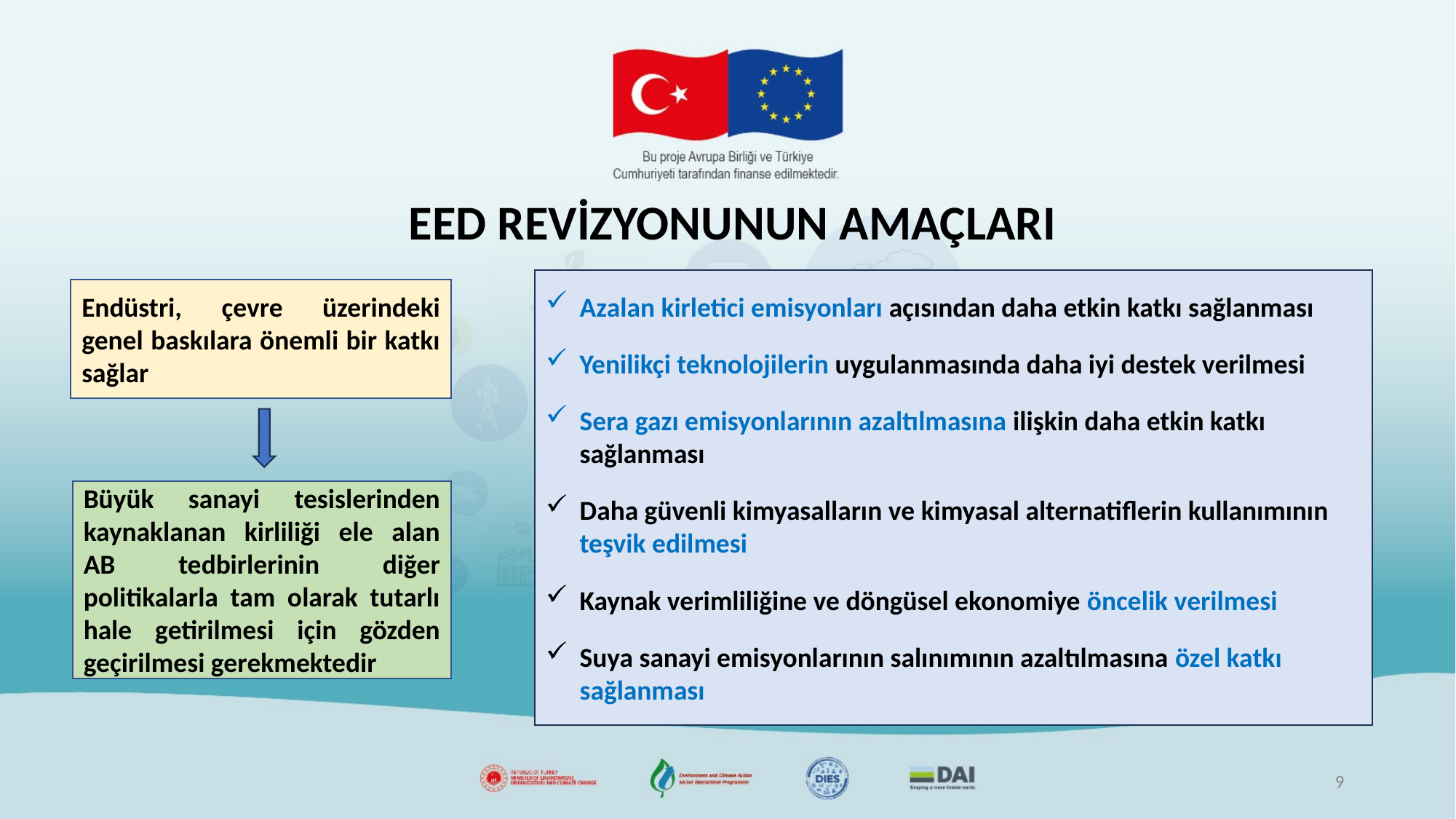

# EED REVİZYONUNUN AMAÇLARI

Azalan kirletici emisyonları açısından daha etkin katkı sağlanması
Yenilikçi teknolojilerin uygulanmasında daha iyi destek verilmesi
Sera gazı emisyonlarının azaltılmasına ilişkin daha etkin katkı sağlanması
Daha güvenli kimyasalların ve kimyasal alternatiflerin kullanımının teşvik edilmesi
Kaynak verimliliğine ve döngüsel ekonomiye öncelik verilmesi
Suya sanayi emisyonlarının salınımının azaltılmasına özel katkı sağlanması
Endüstri, çevre üzerindeki genel baskılara önemli bir katkı sağlar

Büyük sanayi tesislerinden kaynaklanan kirliliği ele alan AB tedbirlerinin diğer politikalarla tam olarak tutarlı hale getirilmesi için gözden geçirilmesi gerekmektedir
9